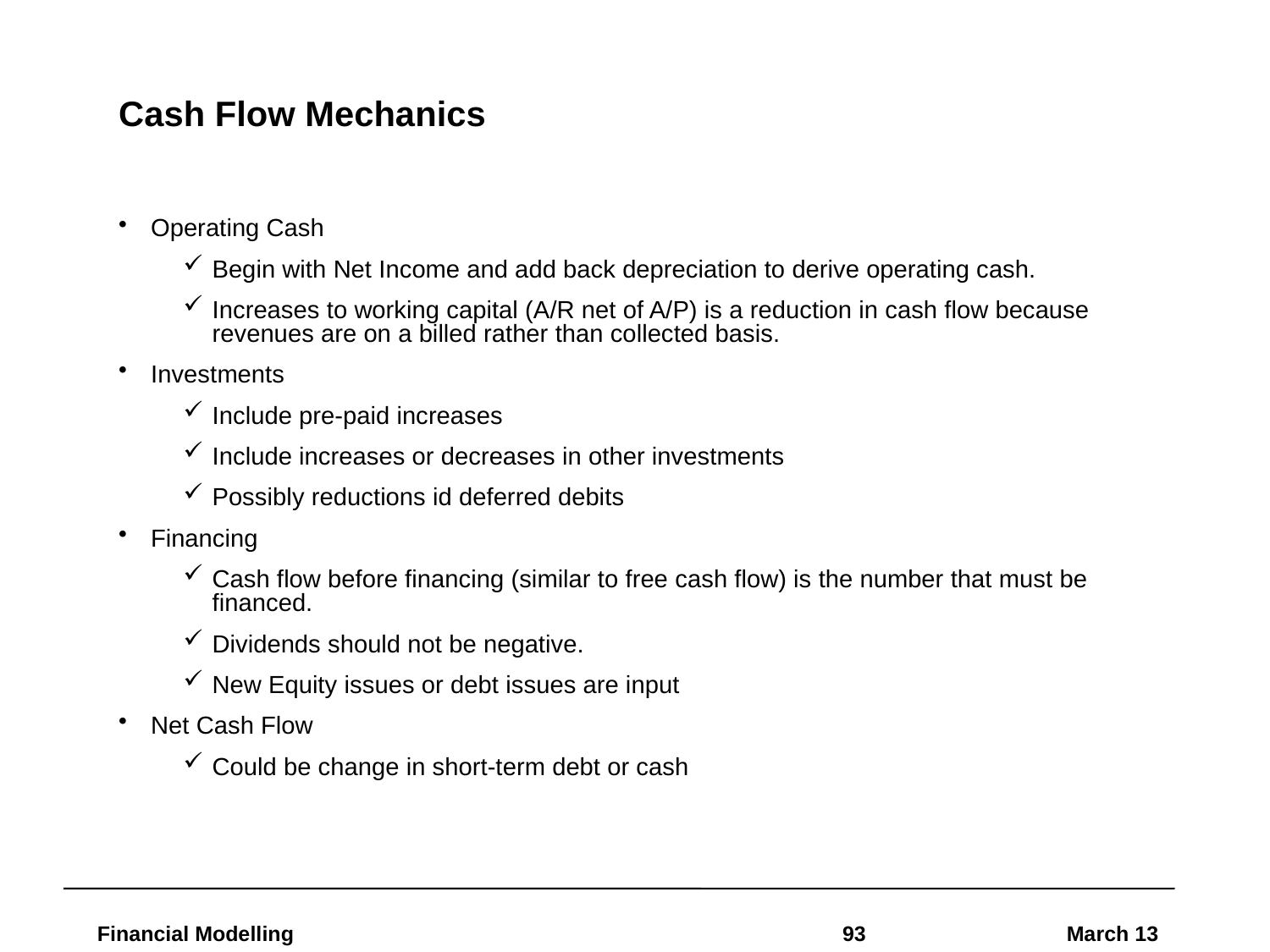

# Cash Flow Mechanics
Operating Cash
Begin with Net Income and add back depreciation to derive operating cash.
Increases to working capital (A/R net of A/P) is a reduction in cash flow because revenues are on a billed rather than collected basis.
Investments
Include pre-paid increases
Include increases or decreases in other investments
Possibly reductions id deferred debits
Financing
Cash flow before financing (similar to free cash flow) is the number that must be financed.
Dividends should not be negative.
New Equity issues or debt issues are input
Net Cash Flow
Could be change in short-term debt or cash